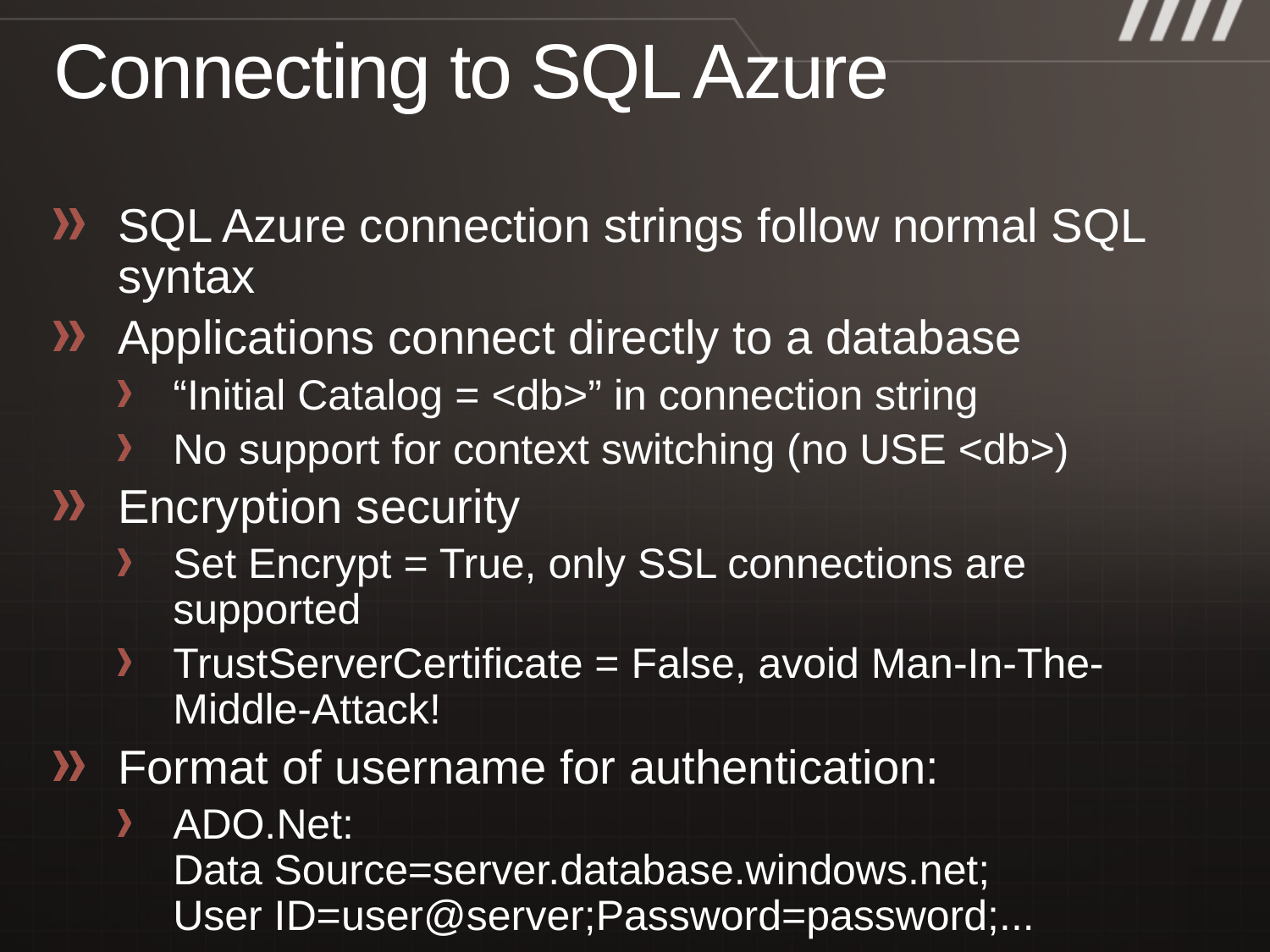

# Connecting to SQL Azure
SQL Azure connection strings follow normal SQL syntax
Applications connect directly to a database
“Initial Catalog = <db>” in connection string
No support for context switching (no USE <db>)
Encryption security
Set Encrypt = True, only SSL connections are supported
TrustServerCertificate = False, avoid Man-In-The-Middle-Attack!
Format of username for authentication:
ADO.Net:
Data Source=server.database.windows.net;
User ID=user@server;Password=password;...
Setup your firewall rules first!